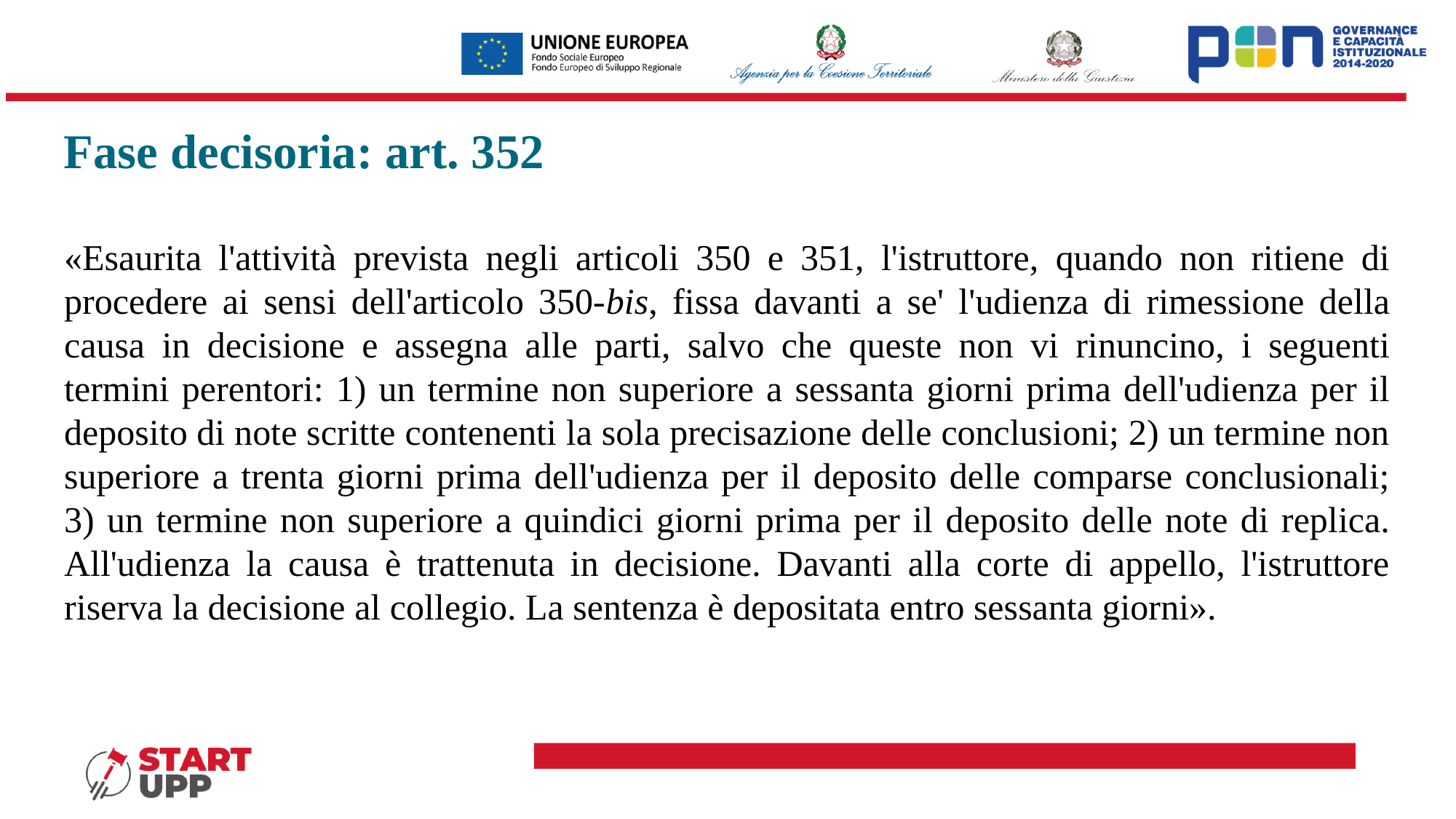

# Fase decisoria: art. 352
«Esaurita l'attività prevista negli articoli 350 e 351, l'istruttore, quando non ritiene di procedere ai sensi dell'articolo 350-bis, fissa davanti a se' l'udienza di rimessione della causa in decisione e assegna alle parti, salvo che queste non vi rinuncino, i seguenti termini perentori: 1) un termine non superiore a sessanta giorni prima dell'udienza per il deposito di note scritte contenenti la sola precisazione delle conclusioni; 2) un termine non superiore a trenta giorni prima dell'udienza per il deposito delle comparse conclusionali; 3) un termine non superiore a quindici giorni prima per il deposito delle note di replica. All'udienza la causa è trattenuta in decisione. Davanti alla corte di appello, l'istruttore riserva la decisione al collegio. La sentenza è depositata entro sessanta giorni».